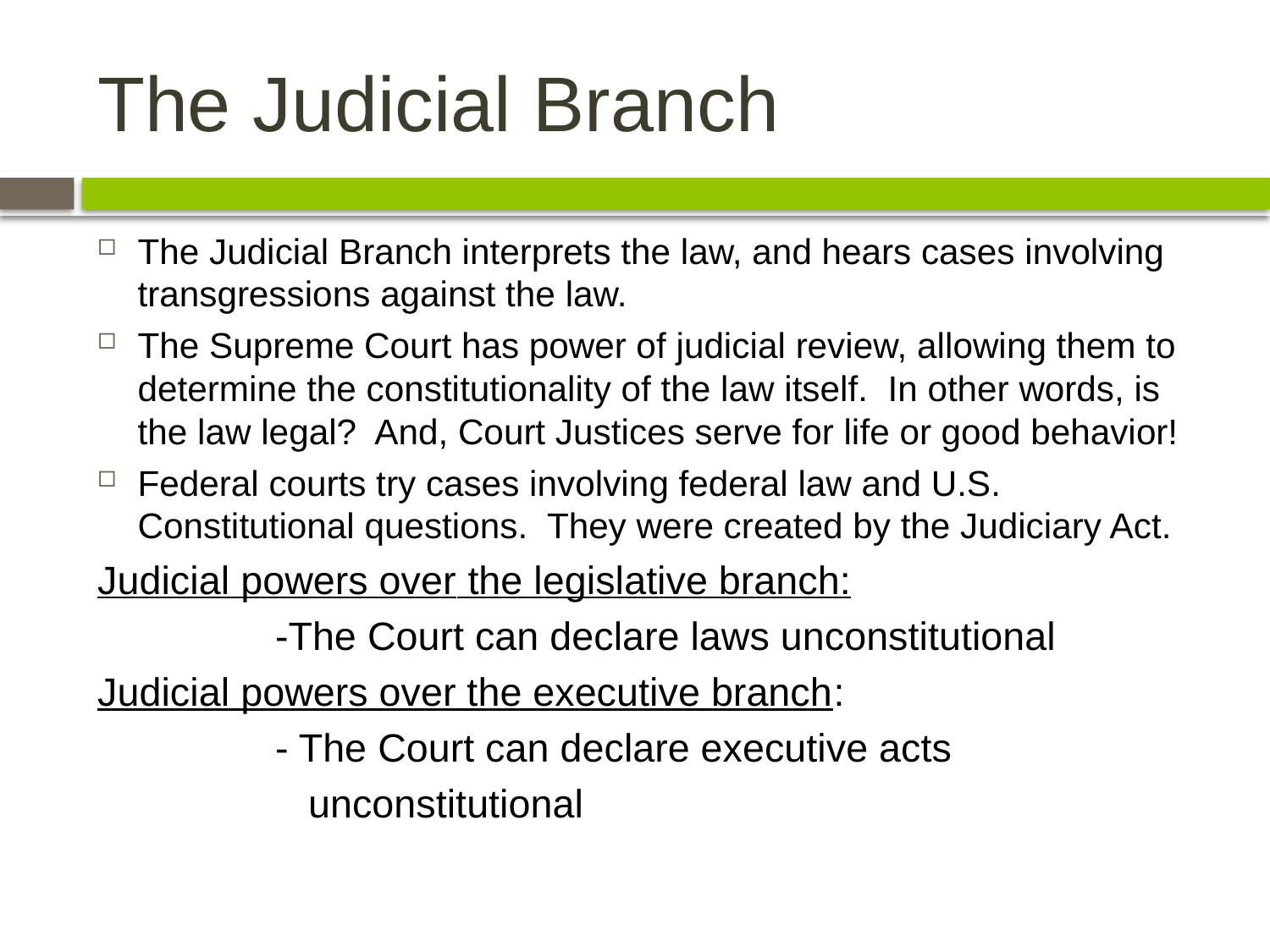

# The Judicial Branch
The Judicial Branch interprets the law, and hears cases involving transgressions against the law.
The Supreme Court has power of judicial review, allowing them to determine the constitutionality of the law itself.  In other words, is the law legal?  And, Court Justices serve for life or good behavior!
Federal courts try cases involving federal law and U.S. Constitutional questions.  They were created by the Judiciary Act.
Judicial powers over the legislative branch:
		-The Court can declare laws unconstitutional
Judicial powers over the executive branch:
		- The Court can declare executive acts
		   unconstitutional